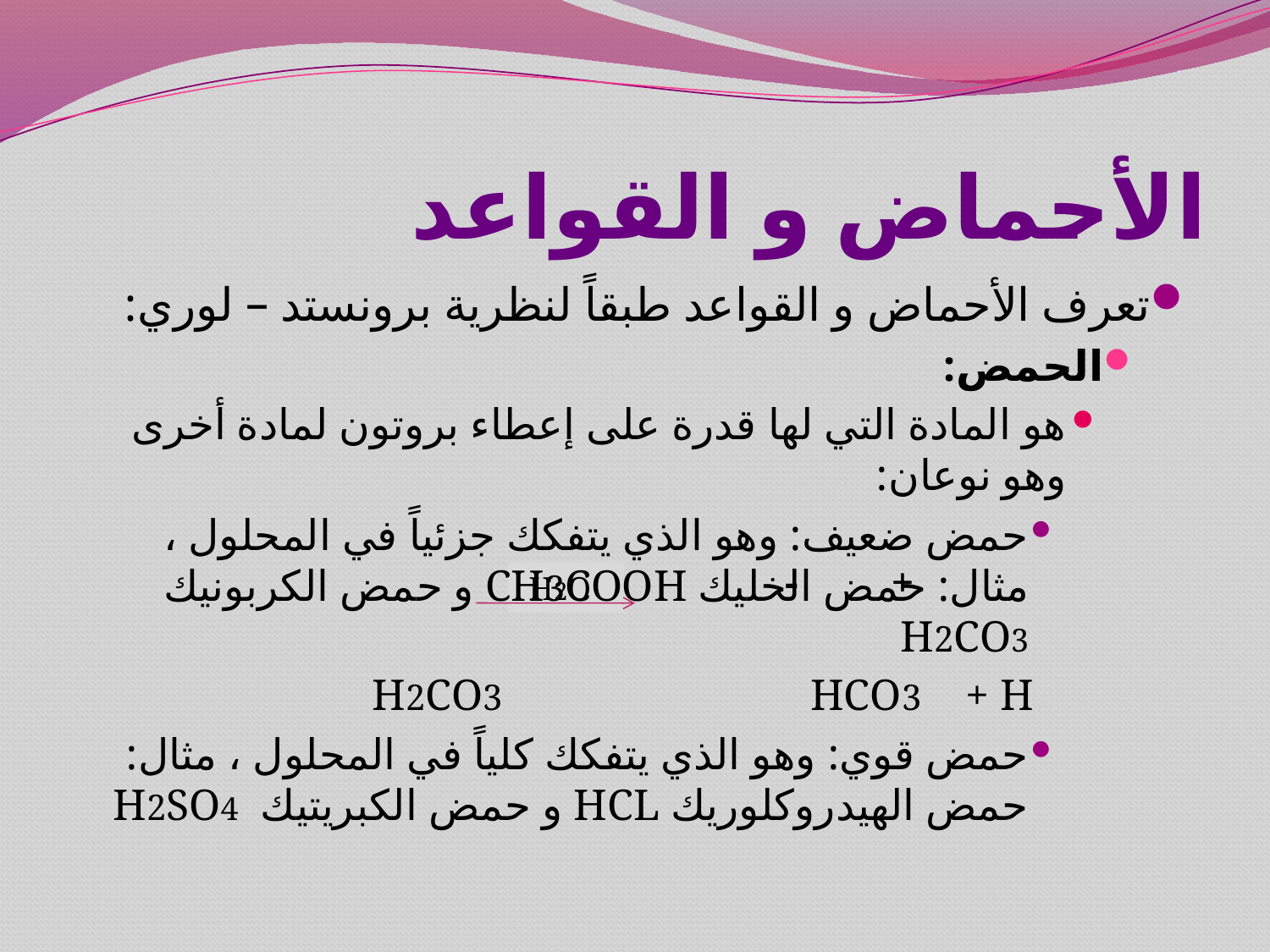

# الأحماض و القواعد
تعرف الأحماض و القواعد طبقاً لنظرية برونستد – لوري:
الحمض:
هو المادة التي لها قدرة على إعطاء بروتون لمادة أخرى وهو نوعان:
حمض ضعيف: وهو الذي يتفكك جزئياً في المحلول ، مثال: حمض الخليك CH3COOH و حمض الكربونيك  H2CO3
H2CO3                            HCO3    + H
حمض قوي: وهو الذي يتفكك كلياً في المحلول ، مثال: حمض الهيدروكلوريك HCL و حمض الكبريتيك  H2SO4
-
+
 H2O